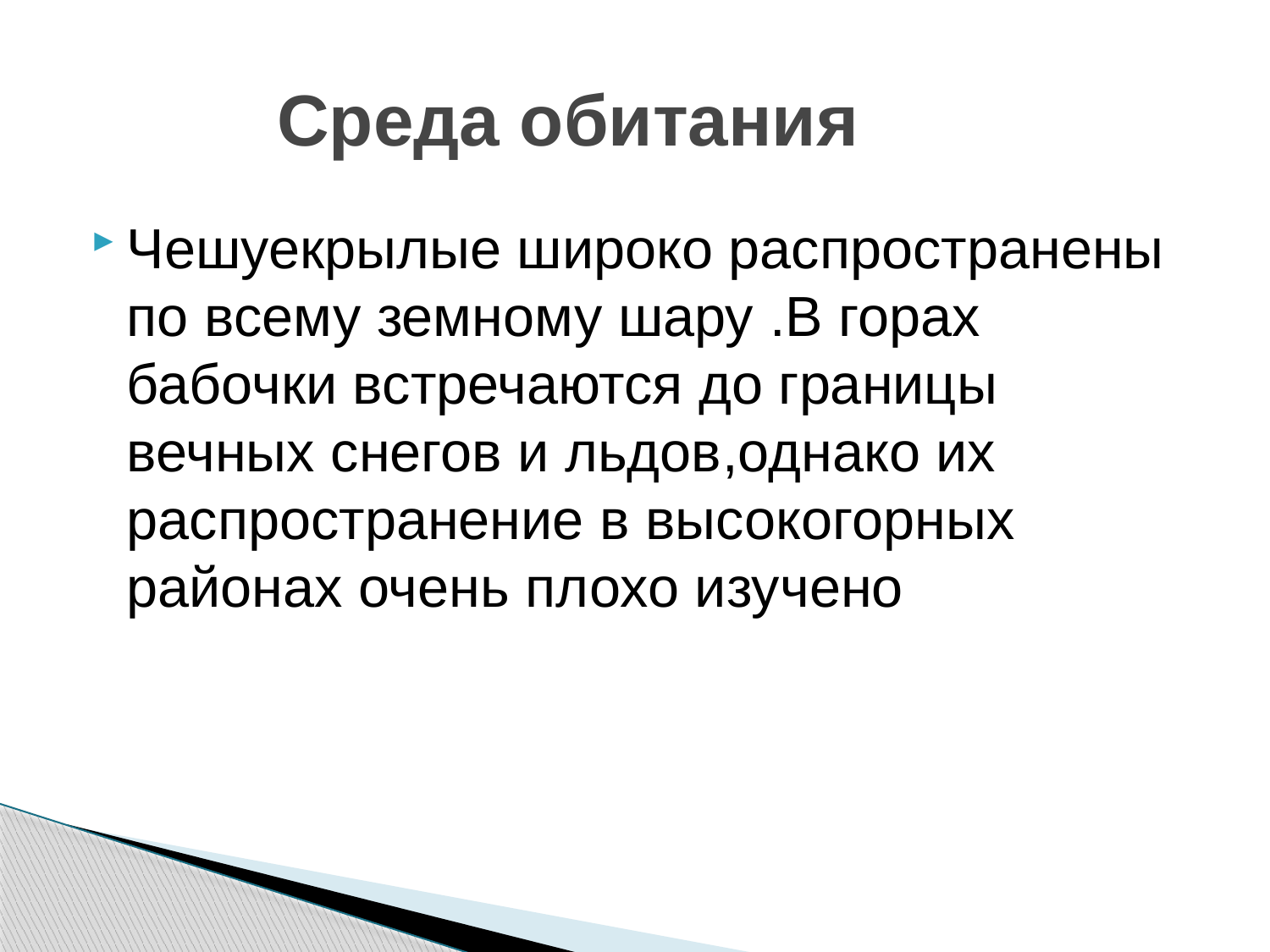

# Среда обитания
Чешуекрылые широко распространены по всему земному шару .В горах бабочки встречаются до границы вечных снегов и льдов,однако их распространение в высокогорных районах очень плохо изучено